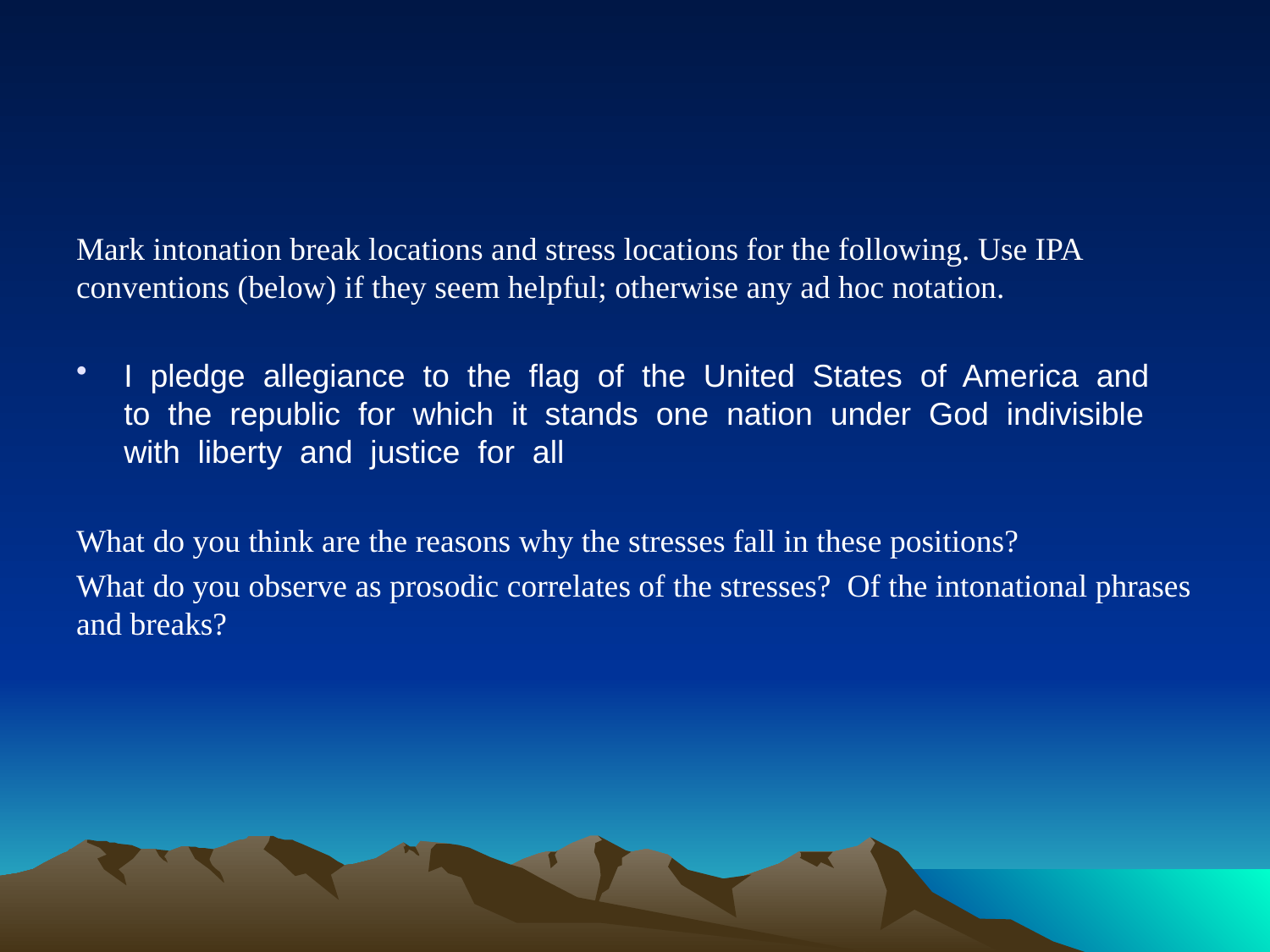

#
Mark intonation break locations and stress locations for the following. Use IPA conventions (below) if they seem helpful; otherwise any ad hoc notation.

I  pledge  allegiance  to  the  flag  of  the  United  States  of  America  and  to  the  republic  for  which  it  stands  one  nation  under  God  indivisible  with  liberty  and  justice  for  all

What do you think are the reasons why the stresses fall in these positions?
What do you observe as prosodic correlates of the stresses?  Of the intonational phrases and breaks?